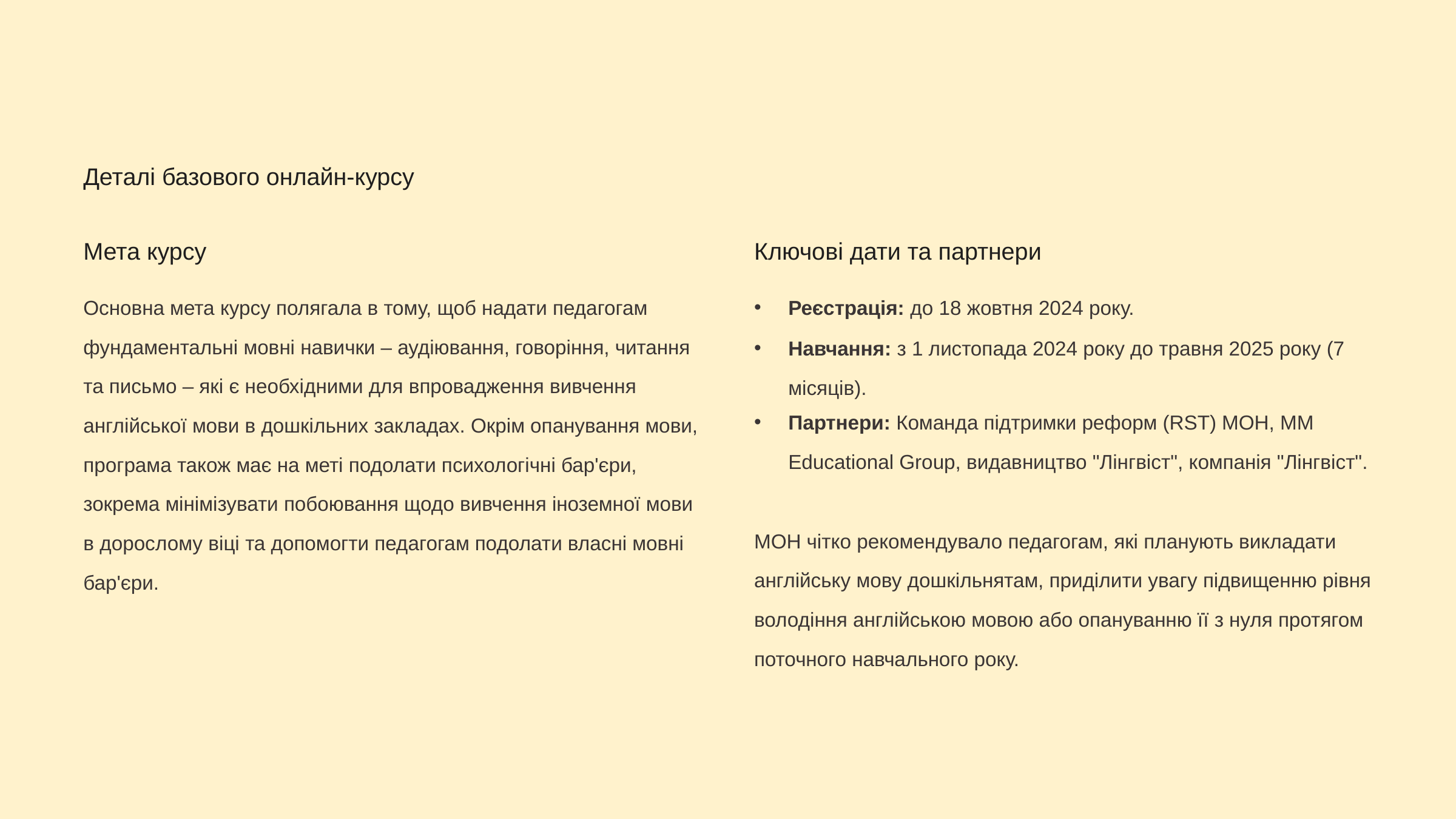

Деталі базового онлайн-курсу
Мета курсу
Ключові дати та партнери
Основна мета курсу полягала в тому, щоб надати педагогам фундаментальні мовні навички – аудіювання, говоріння, читання та письмо – які є необхідними для впровадження вивчення англійської мови в дошкільних закладах. Окрім опанування мови, програма також має на меті подолати психологічні бар'єри, зокрема мінімізувати побоювання щодо вивчення іноземної мови в дорослому віці та допомогти педагогам подолати власні мовні бар'єри.
Реєстрація: до 18 жовтня 2024 року.
Навчання: з 1 листопада 2024 року до травня 2025 року (7 місяців).
Партнери: Команда підтримки реформ (RST) МОН, MM Educational Group, видавництво "Лінгвіст", компанія "Лінгвіст".
МОН чітко рекомендувало педагогам, які планують викладати англійську мову дошкільнятам, приділити увагу підвищенню рівня володіння англійською мовою або опануванню її з нуля протягом поточного навчального року.